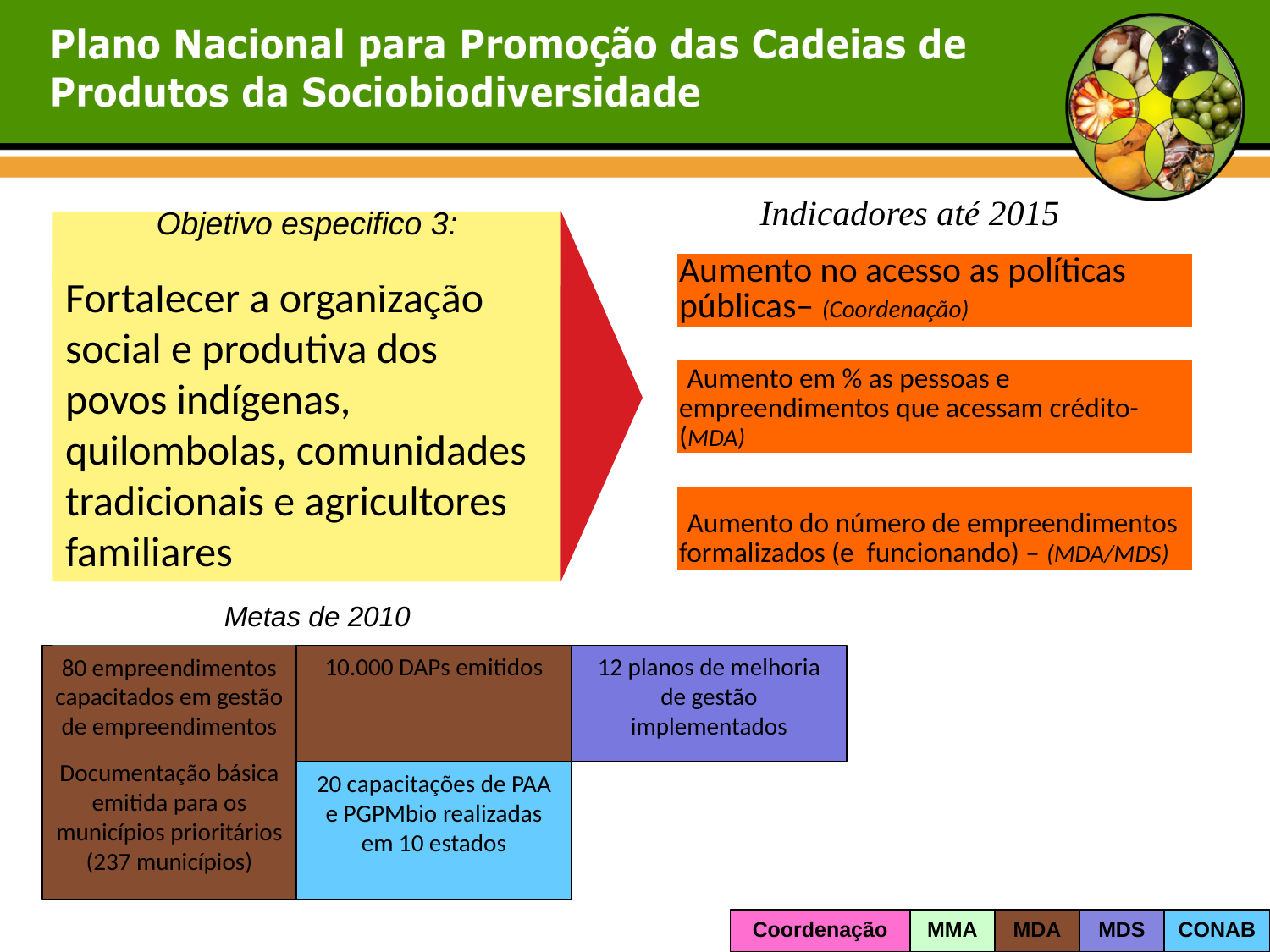

Indicadores até 2015

Objetivo especifico 3:
| Aumento no acesso as políticas públicas– (Coordenação) |
| --- |
Fortalecer a organização social e produtiva dos povos indígenas, quilombolas, comunidades tradicionais e agricultores familiares
| Aumento em % as pessoas e empreendimentos que acessam crédito- (MDA) |
| --- |
| Aumento do número de empreendimentos formalizados (e funcionando) – (MDA/MDS) |
| --- |
Metas de 2010
80 empreendimentos capacitados em gestão de empreendimentos
10.000 DAPs emitidos
12 planos de melhoria de gestão implementados
Documentação básica emitida para os municípios prioritários (237 municípios)
20 capacitações de PAA e PGPMbio realizadas em 10 estados
Coordenação
MMA
MDA
MDS
CONAB